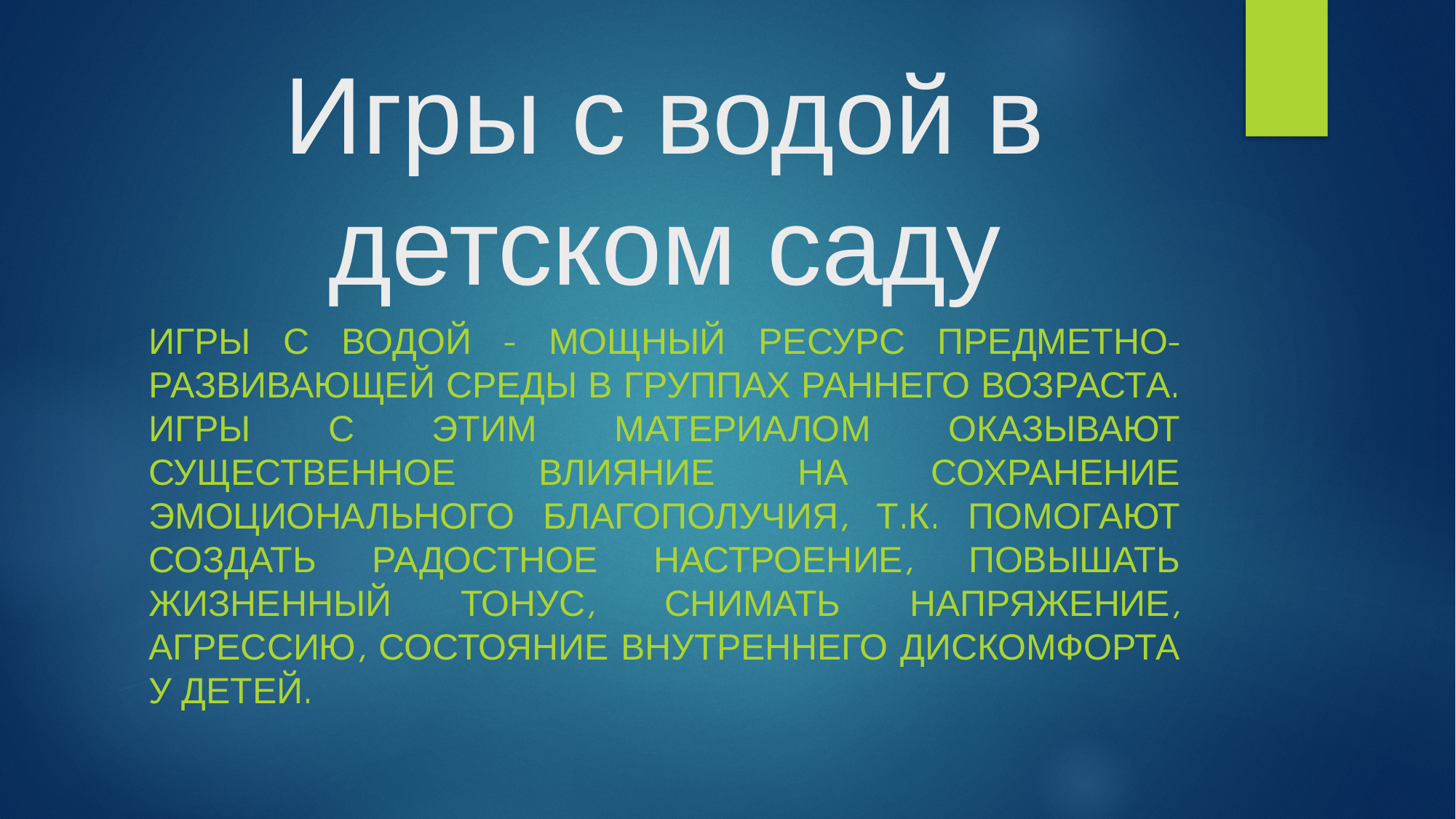

# Игры с водой в детском саду
игры с водой - мощный ресурс предметно-развивающей среды в группах раннего возраста. Игры с этим материалом оказывают существенное влияние на сохранение эмоционального благополучия, т.к. помогают создать радостное настроение, повышать жизненный тонус, снимать напряжение, агрессию, состояние внутреннего дискомфорта у детей.